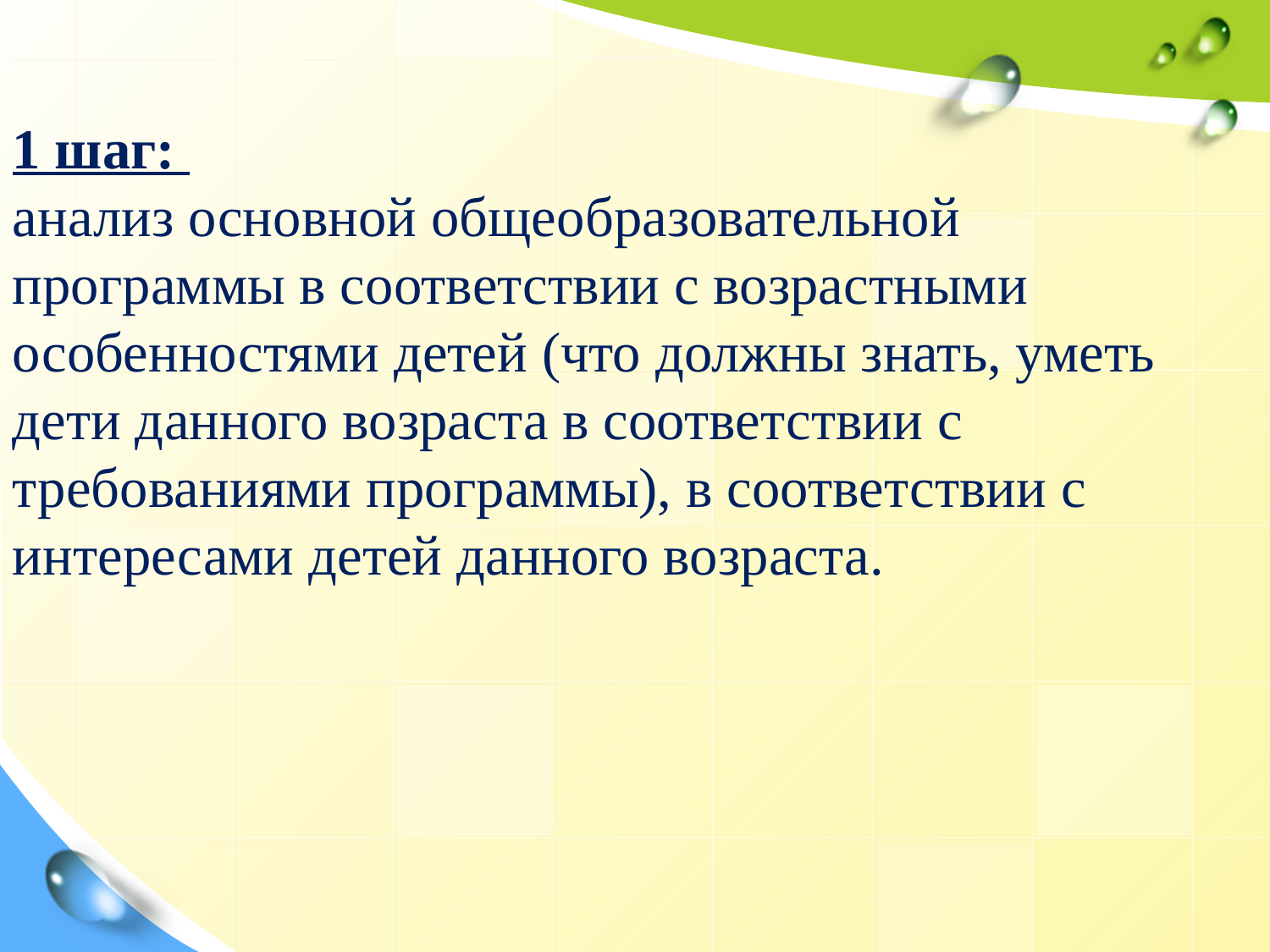

1 шаг:
анализ основной общеобразовательной
программы в соответствии с возрастными
особенностями детей (что должны знать, уметь
дети данного возраста в соответствии с
требованиями программы), в соответствии с
интересами детей данного возраста.